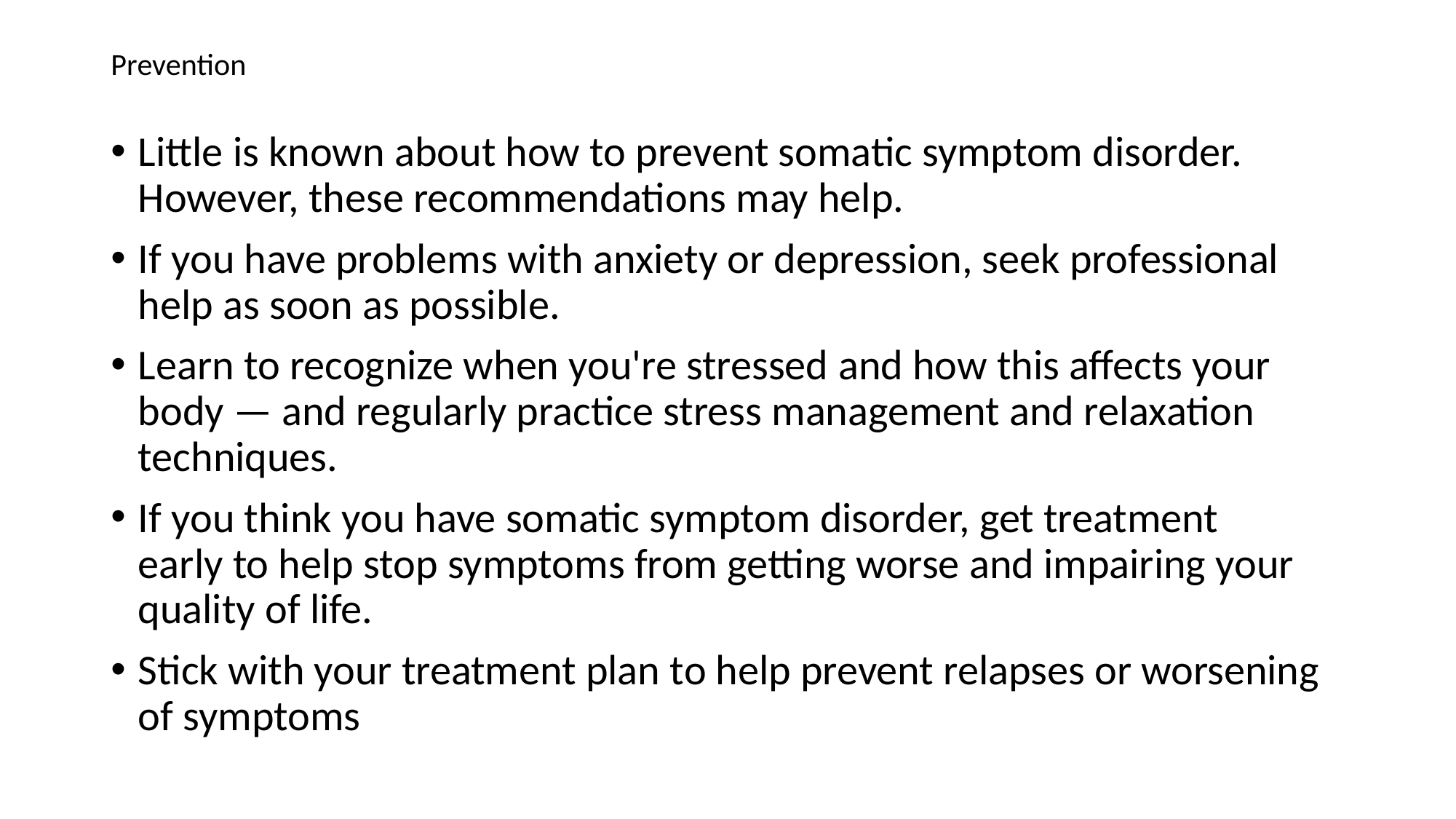

# Prevention
Little is known about how to prevent somatic symptom disorder. However, these recommendations may help.
If you have problems with anxiety or depression, seek professional help as soon as possible.
Learn to recognize when you're stressed and how this affects your body — and regularly practice stress management and relaxation techniques.
If you think you have somatic symptom disorder, get treatment early to help stop symptoms from getting worse and impairing your quality of life.
Stick with your treatment plan to help prevent relapses or worsening of symptoms